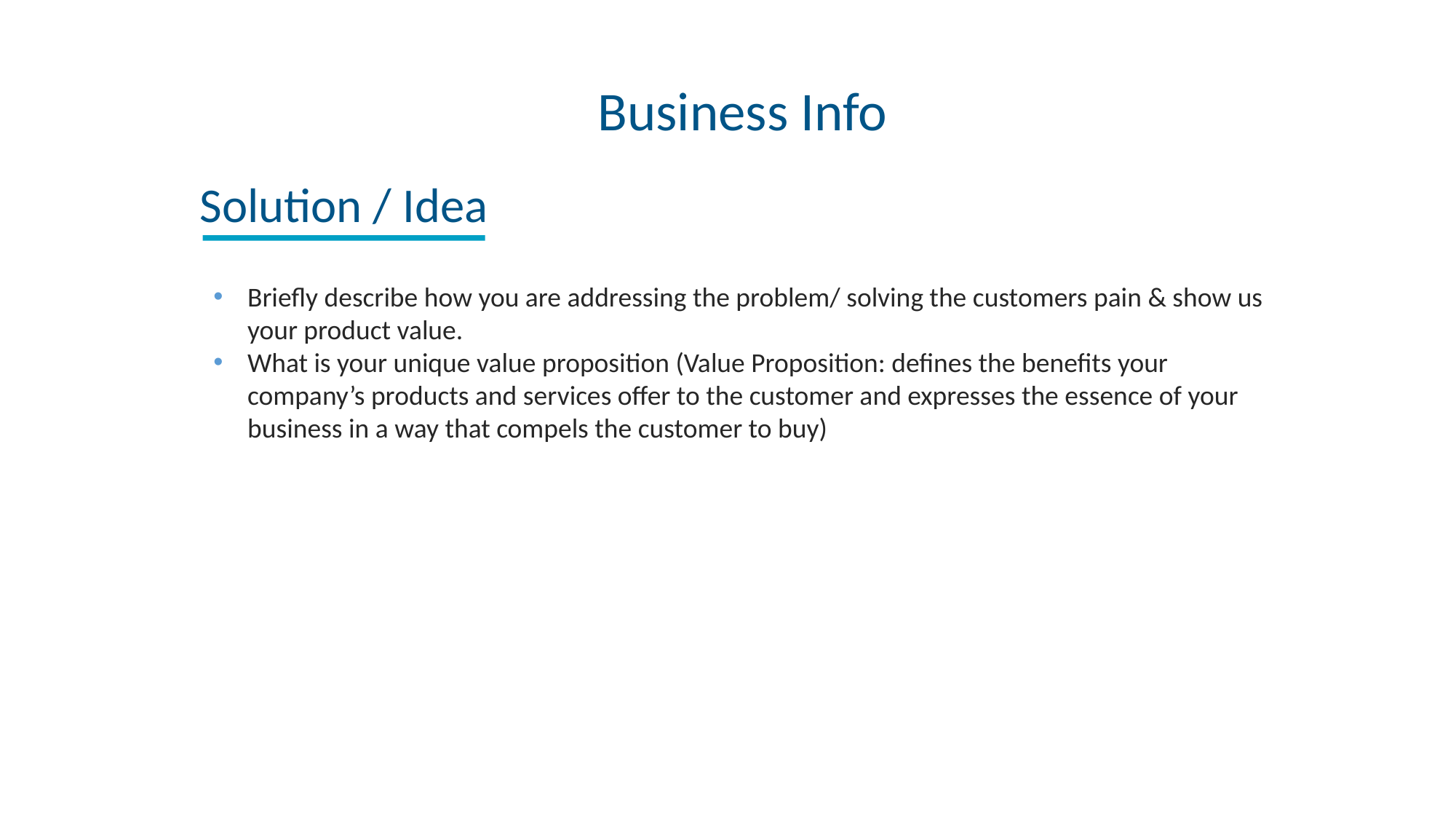

Business Info
Solution / Idea

Briefly describe how you are addressing the problem/ solving the customers pain & show us your product value.
What is your unique value proposition (Value Proposition: defines the benefits your company’s products and services offer to the customer and expresses the essence of your business in a way that compels the customer to buy)